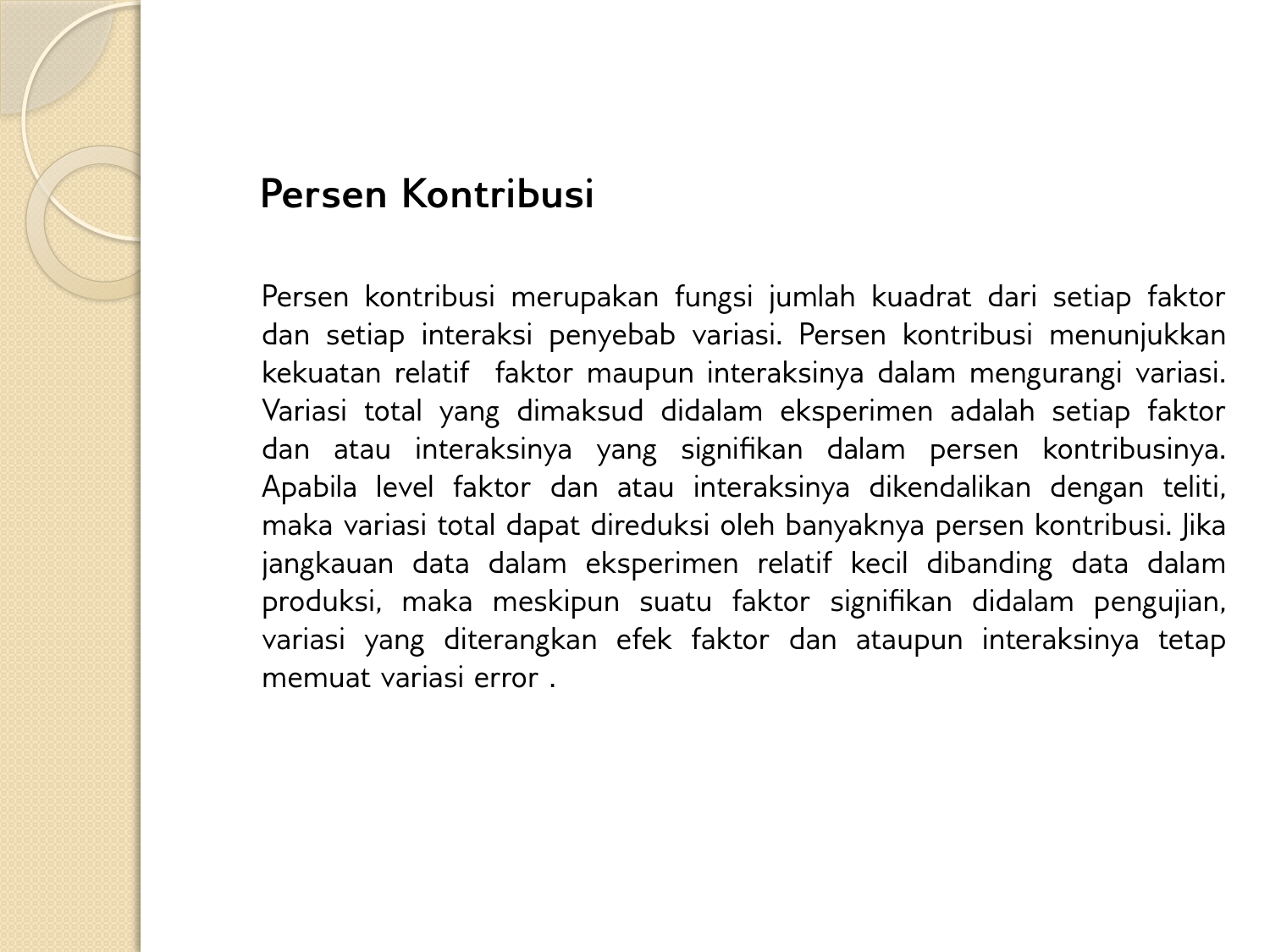

Persen Kontribusi

	Persen kontribusi merupakan fungsi jumlah kuadrat dari setiap faktor dan setiap interaksi penyebab variasi. Persen kontribusi menunjukkan kekuatan relatif  faktor maupun interaksinya dalam mengurangi variasi. Variasi total yang dimaksud didalam eksperimen adalah setiap faktor dan atau interaksinya yang signifikan dalam persen kontribusinya. Apabila level faktor dan atau interaksinya dikendalikan dengan teliti, maka variasi total dapat direduksi oleh banyaknya persen kontribusi. Jika jangkauan data dalam eksperimen relatif kecil dibanding data dalam produksi, maka meskipun suatu faktor signifikan didalam pengujian, variasi yang diterangkan efek faktor dan ataupun interaksinya tetap memuat variasi error .